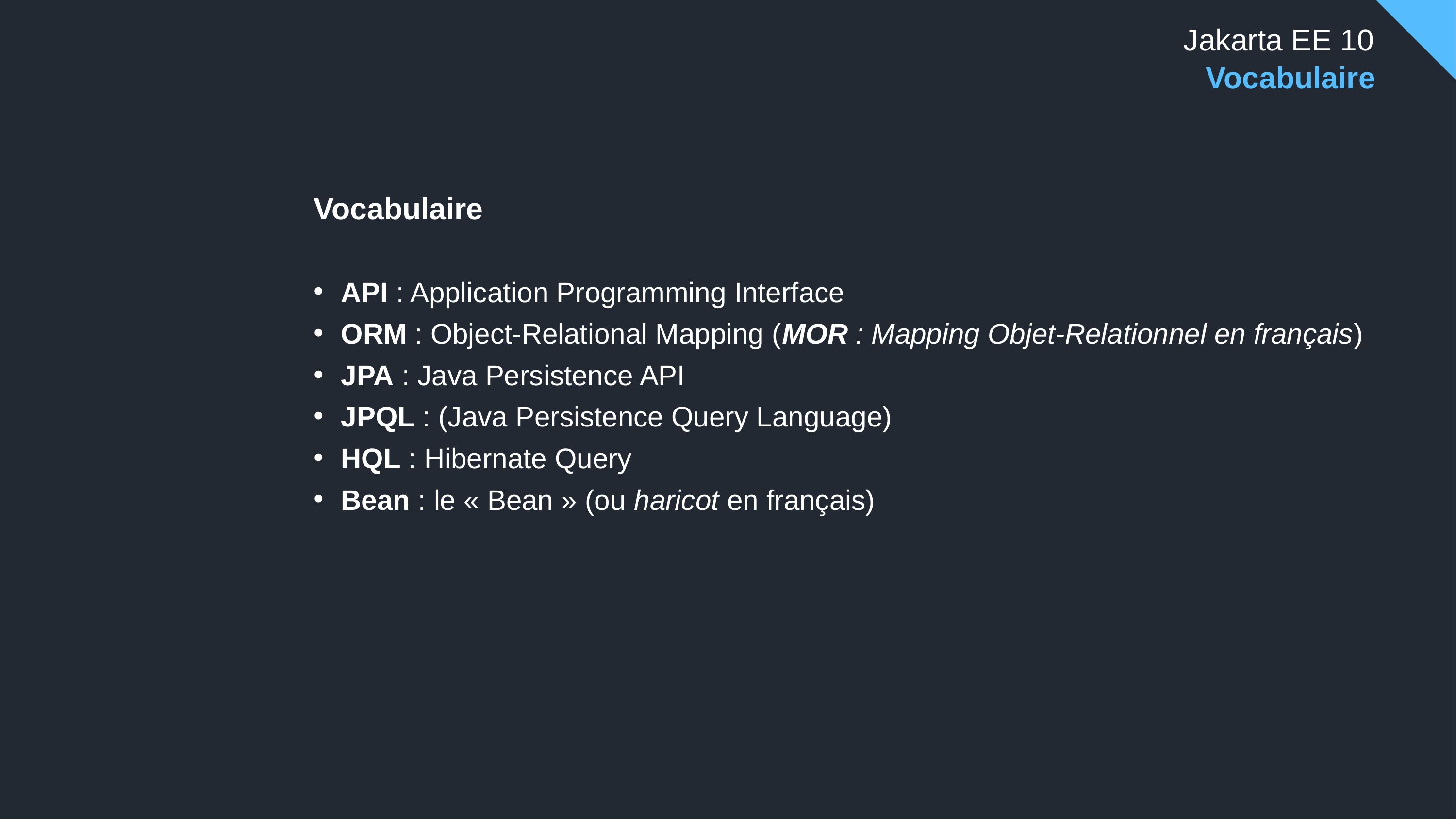

# Jakarta EE 10
Vocabulaire
Vocabulaire

API : Application Programming Interface
ORM : Object-Relational Mapping (MOR : Mapping Objet-Relationnel en français)
JPA : Java Persistence API
JPQL : (Java Persistence Query Language)
HQL : Hibernate Query
Bean : le « Bean » (ou haricot en français)